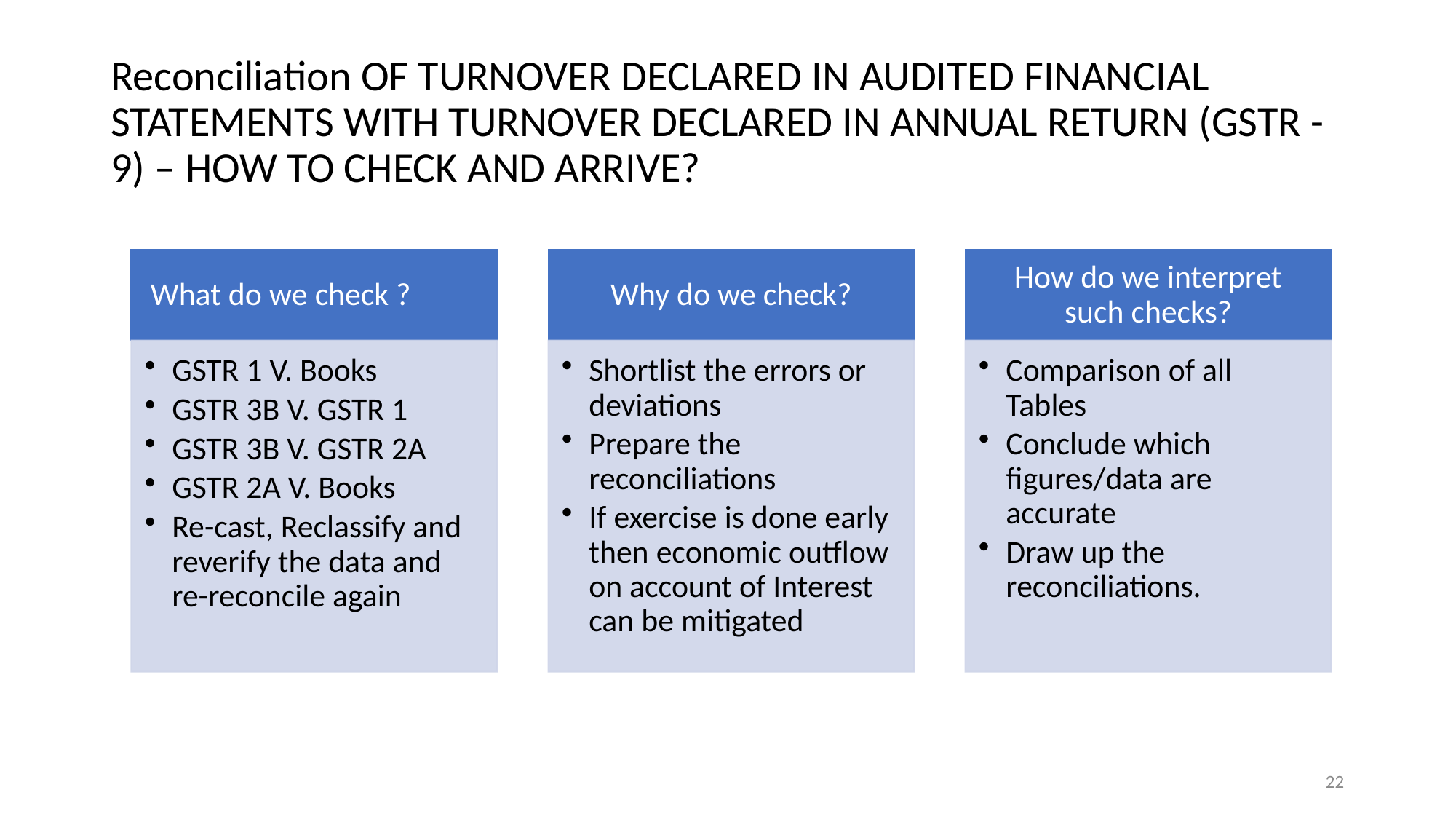

# Reconciliation OF TURNOVER DECLARED IN AUDITED FINANCIAL  STATEMENTS WITH TURNOVER DECLARED IN ANNUAL RETURN (GSTR -9) – HOW TO CHECK AND ARRIVE?
What do we check ?
GSTR 1 V. Books
GSTR 3B V. GSTR 1
GSTR 3B V. GSTR 2A
GSTR 2A V. Books
Re-cast, Reclassify and reverify the data and re-reconcile again
Why do we check?
Shortlist the errors or deviations
Prepare the reconciliations
If exercise is done early then economic outflow on account of Interest can be mitigated
How do we interpret such checks?
Comparison of all Tables
Conclude which figures/data are accurate
Draw up the reconciliations.
22